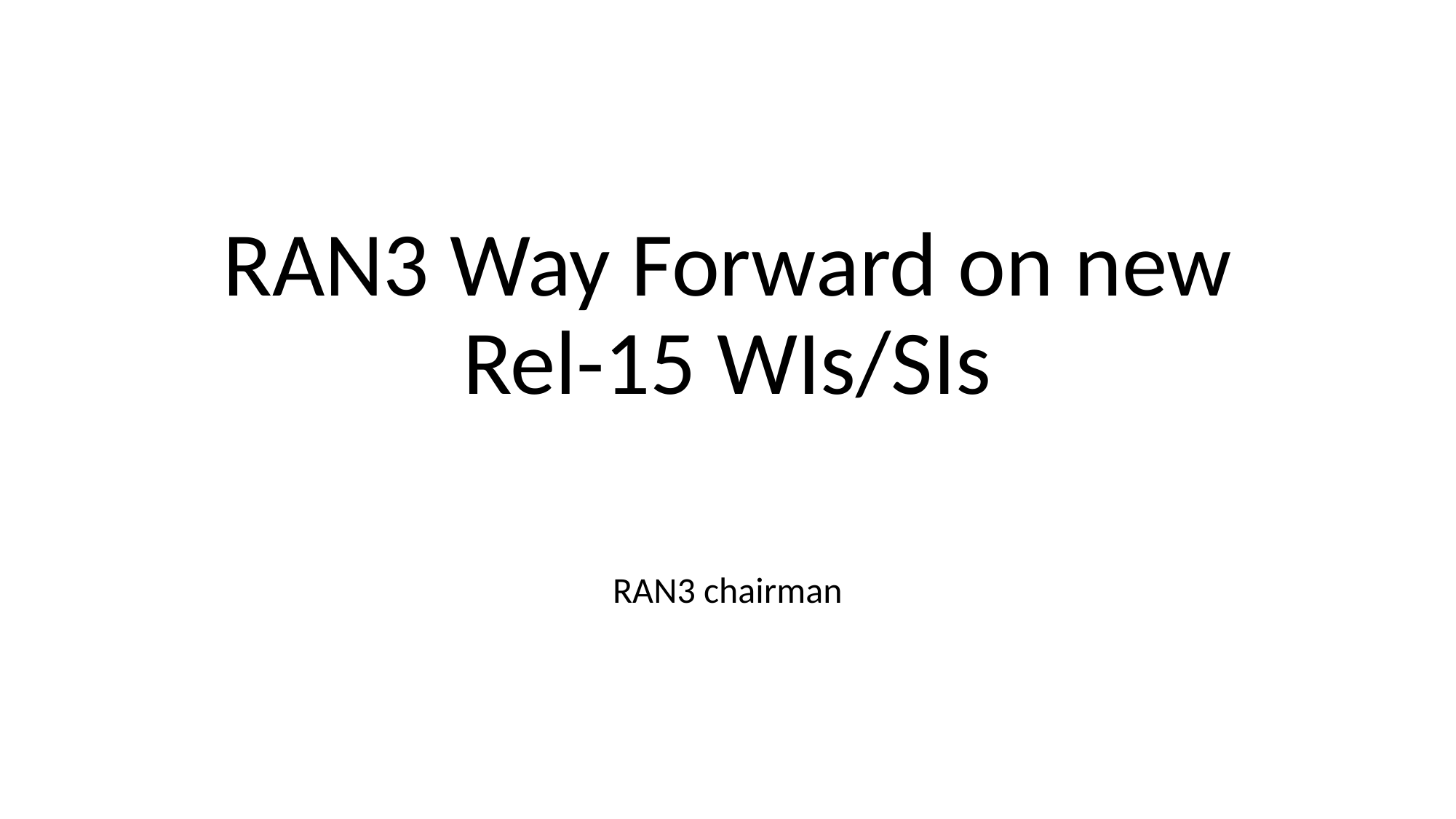

# RAN3 Way Forward on new Rel-15 WIs/SIs
RAN3 chairman